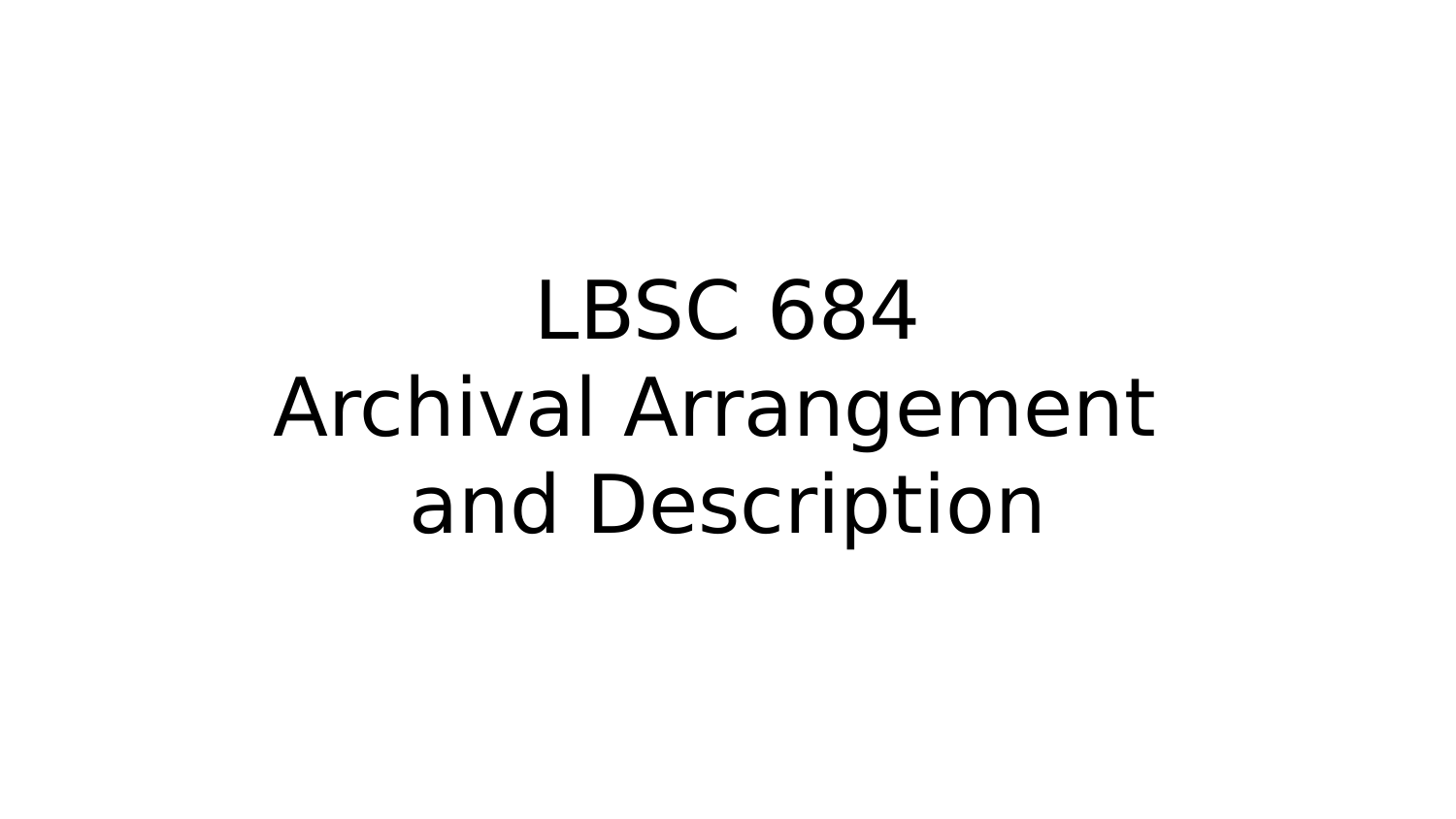

# LBSC 684
Archival Arrangement
and Description